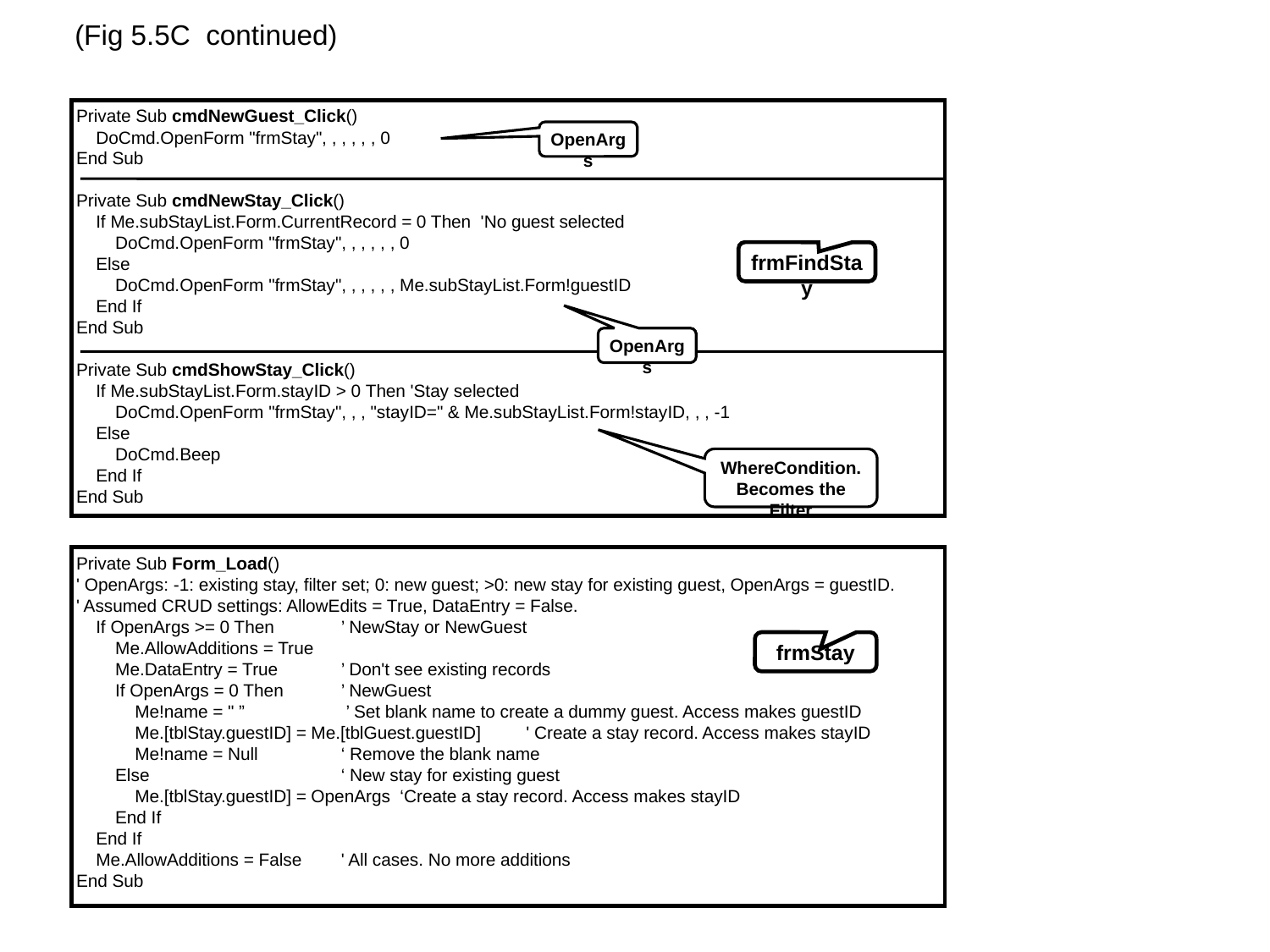

(Fig 5.5C  continued)
Private Sub cmdNewGuest_Click()
    DoCmd.OpenForm "frmStay", , , , , , 0
End Sub

Private Sub cmdNewStay_Click()
    If Me.subStayList.Form.CurrentRecord = 0 Then  'No guest selected
        DoCmd.OpenForm "frmStay", , , , , , 0
    Else
        DoCmd.OpenForm "frmStay", , , , , , Me.subStayList.Form!guestID
    End If
End Sub

Private Sub cmdShowStay_Click()
    If Me.subStayList.Form.stayID > 0 Then 'Stay selected
        DoCmd.OpenForm "frmStay", , , "stayID=" & Me.subStayList.Form!stayID, , , -1
    Else
        DoCmd.Beep
    End If
End Sub
OpenArgs

frmFindStay
OpenArgs

WhereCondition.
Becomes the Filter
Private Sub Form_Load()
' OpenArgs: -1: existing stay, filter set; 0: new guest; >0: new stay for existing guest, OpenArgs = guestID.
' Assumed CRUD settings: AllowEdits = True, DataEntry = False.
    If OpenArgs >= 0 Then 	’ NewStay or NewGuest
        Me.AllowAdditions = True
        Me.DataEntry = True 	’ Don't see existing records
        If OpenArgs = 0 Then 	’ NewGuest
            Me!name = " ”	 ’ Set blank name to create a dummy guest. Access makes guestID
            Me.[tblStay.guestID] = Me.[tblGuest.guestID] 	' Create a stay record. Access makes stayID
            Me!name = Null	‘ Remove the blank name
        Else	‘ New stay for existing guest
            Me.[tblStay.guestID] = OpenArgs  ‘Create a stay record. Access makes stayID
        End If
    End If
    Me.AllowAdditions = False 	' All cases. No more additions
End Sub
frmStay